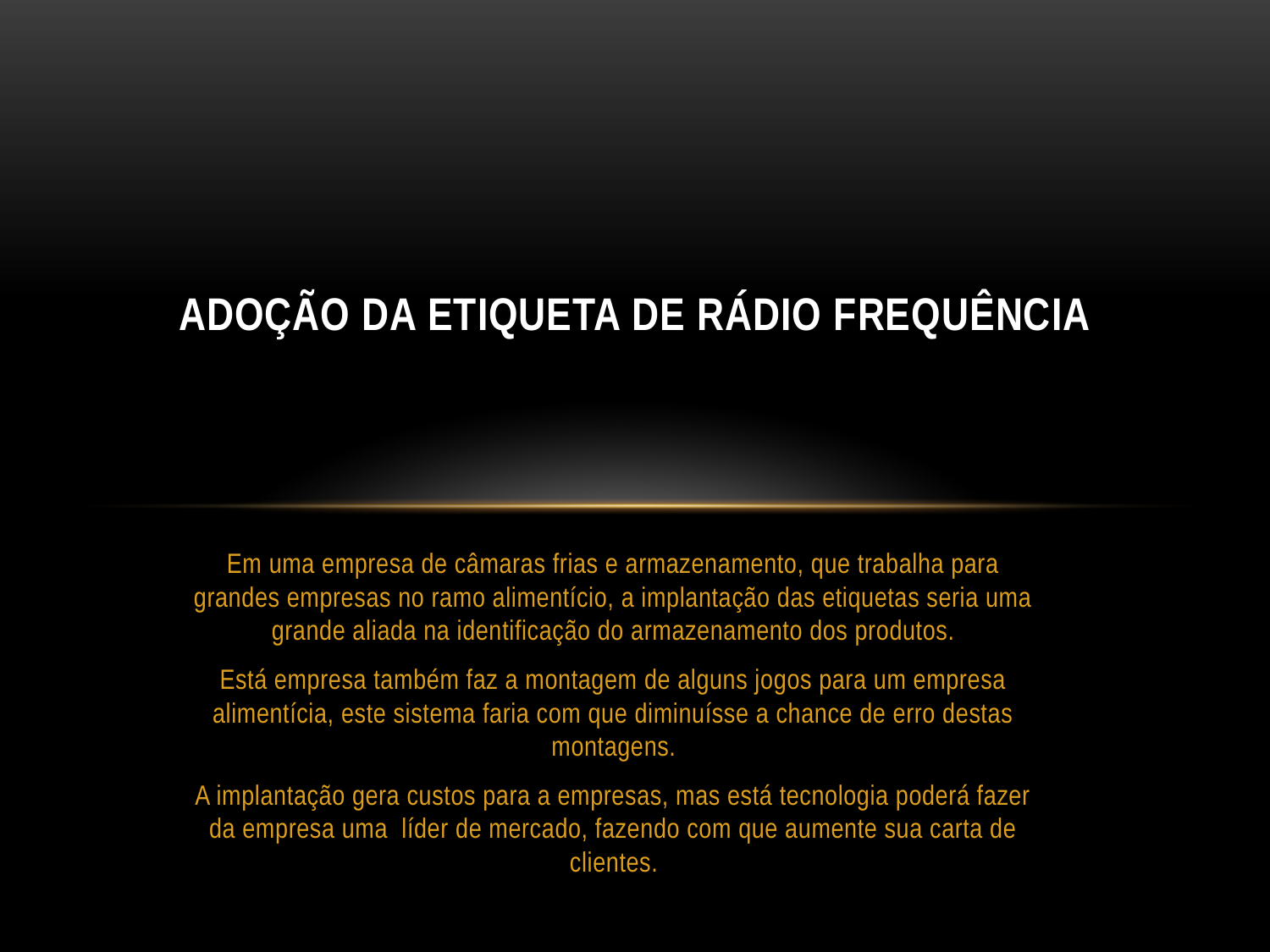

# Adoção da etiqueta de rádio frequência
Em uma empresa de câmaras frias e armazenamento, que trabalha para grandes empresas no ramo alimentício, a implantação das etiquetas seria uma grande aliada na identificação do armazenamento dos produtos.
Está empresa também faz a montagem de alguns jogos para um empresa alimentícia, este sistema faria com que diminuísse a chance de erro destas montagens.
A implantação gera custos para a empresas, mas está tecnologia poderá fazer da empresa uma  líder de mercado, fazendo com que aumente sua carta de clientes.